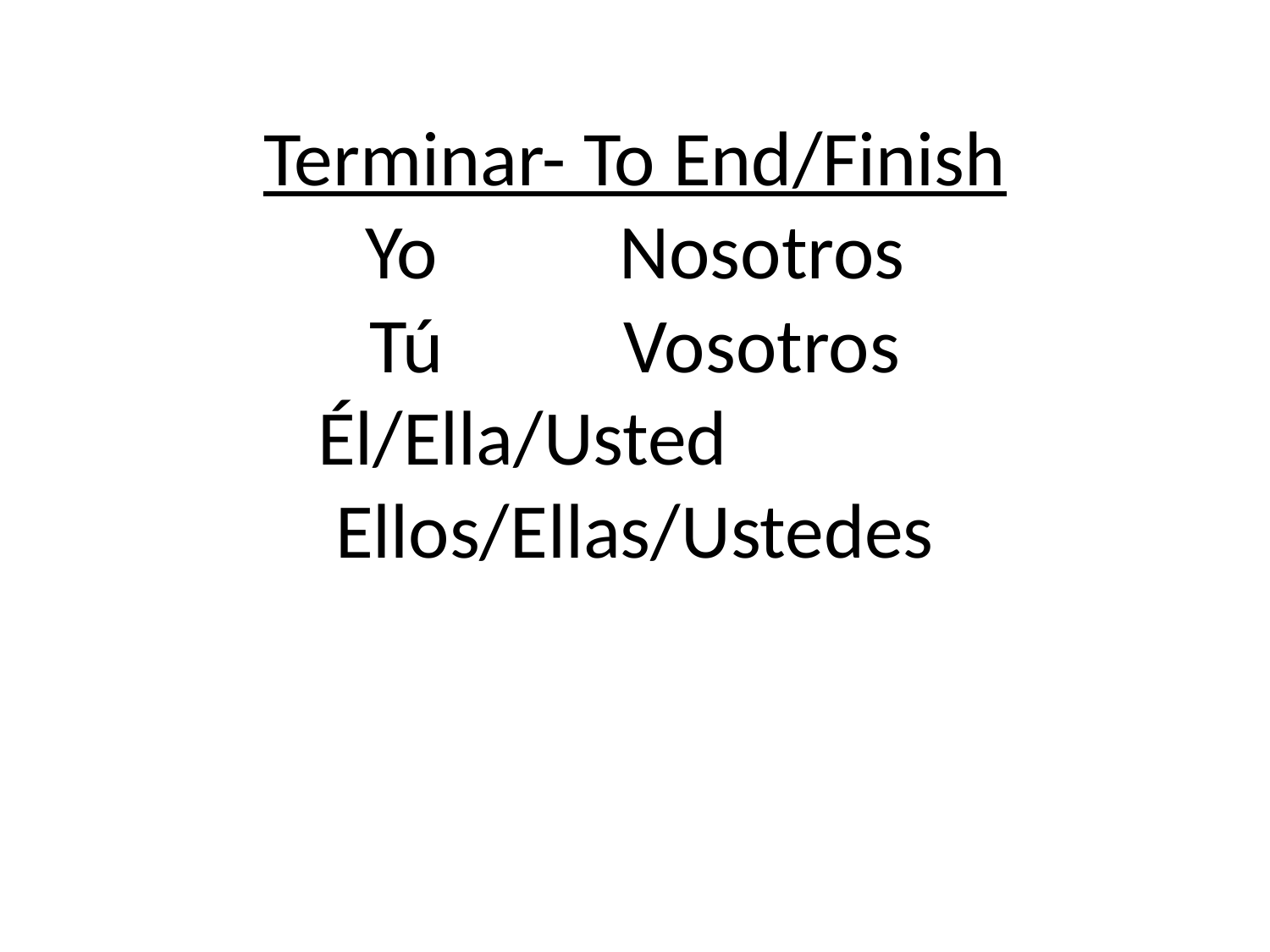

# Terminar- To End/Finish Yo		Nosotros Tú		Vosotros Él/Ella/Usted		Ellos/Ellas/Ustedes